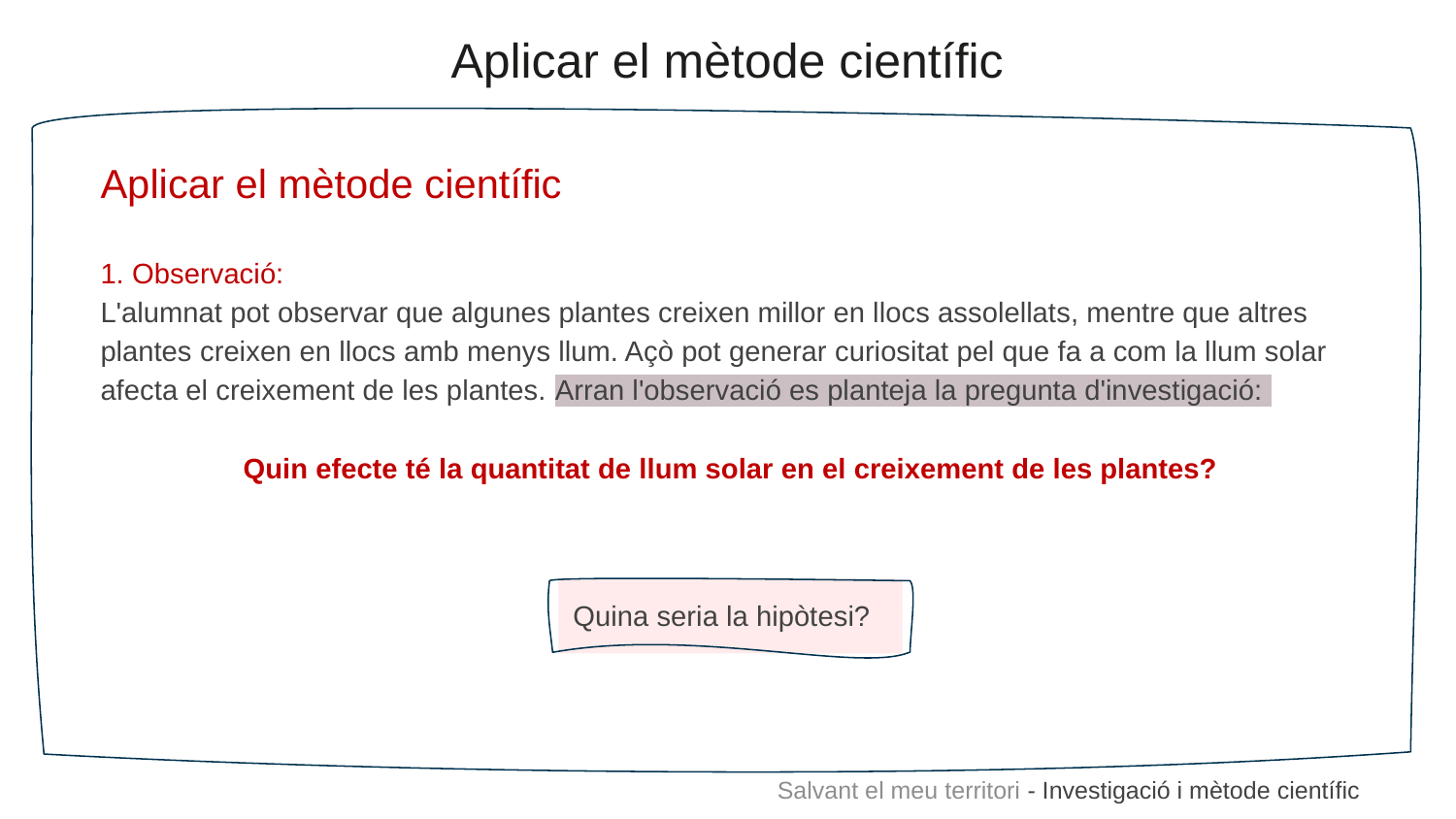

Aplicar el mètode científic

Aplicar el mètode científic

1. Observació:
L'alumnat pot observar que algunes plantes creixen millor en llocs assolellats, mentre que altres plantes creixen en llocs amb menys llum. Açò pot generar curiositat pel que fa a com la llum solar afecta el creixement de les plantes. Arran l'observació es planteja la pregunta d'investigació:

Quin efecte té la quantitat de llum solar en el creixement de les plantes?

Quina seria la hipòtesi?

Salvant el meu territori - Investigació i mètode científic